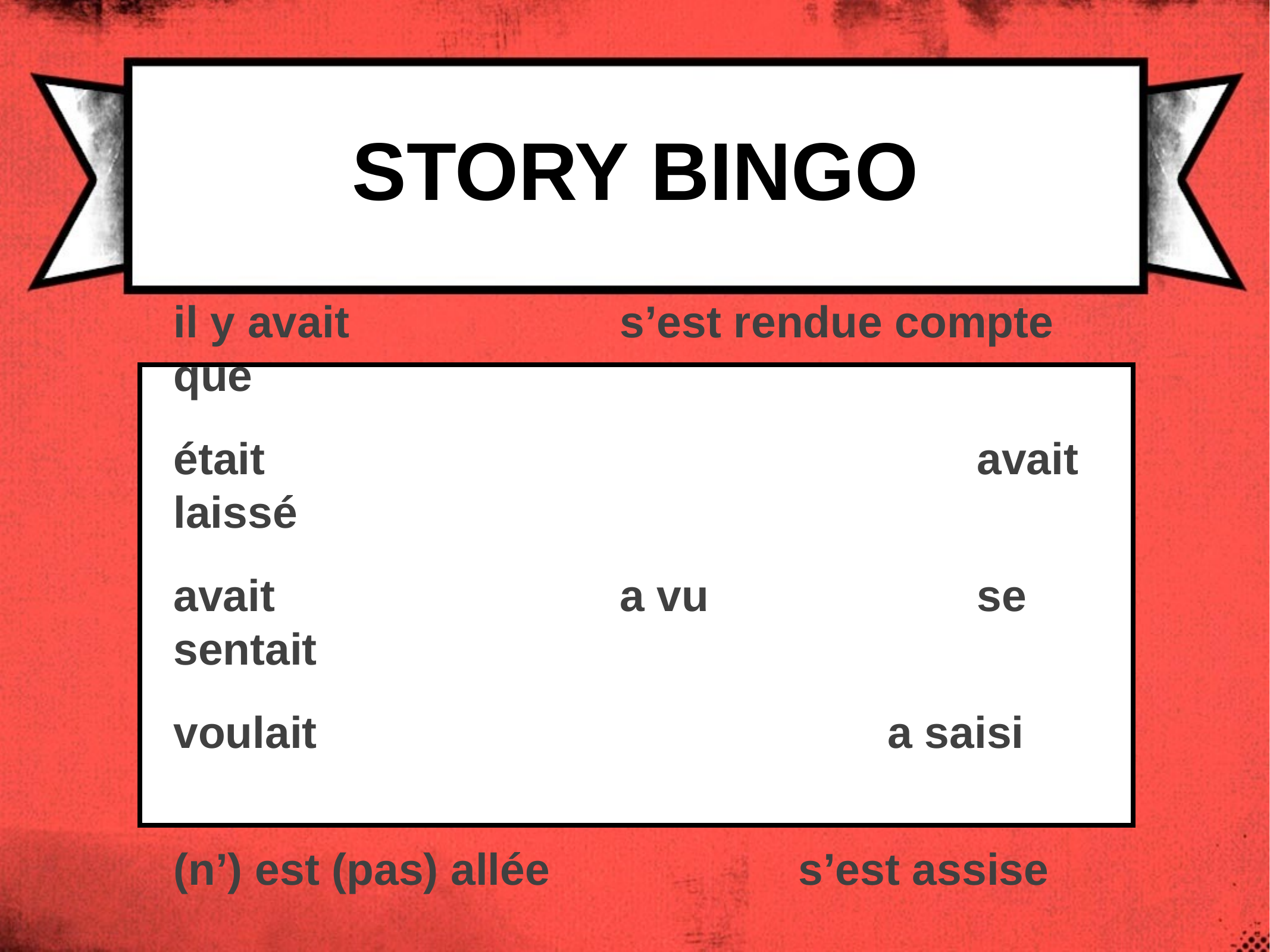

# STORY BINGO
il y avait				s’est rendue compte que
était								avait laissé
avait 				a vu			se sentait
voulait							a saisi
(n’) est (pas) allée			s’est assise